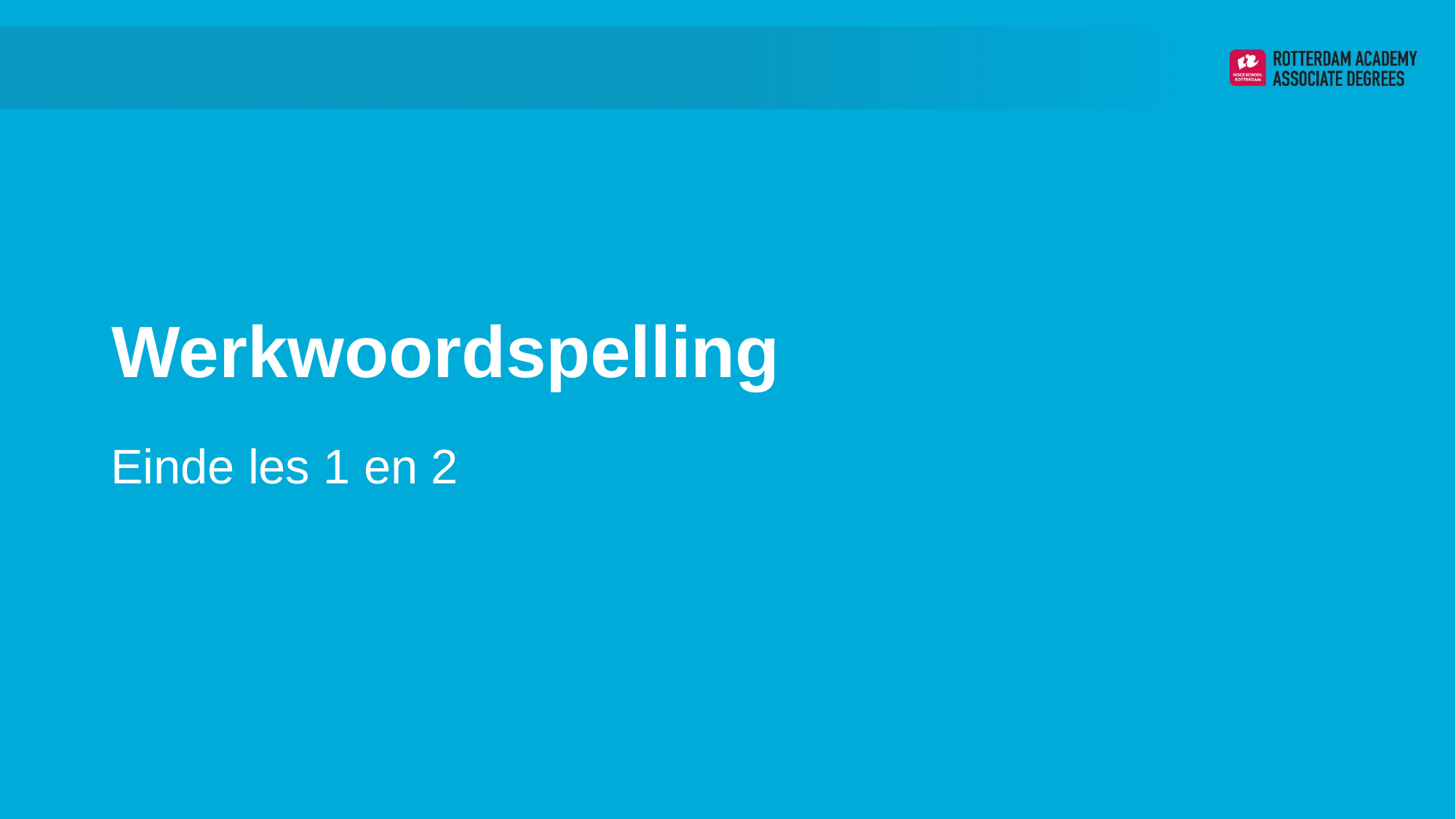

# Werkwoordspelling
Einde les 1 en 2